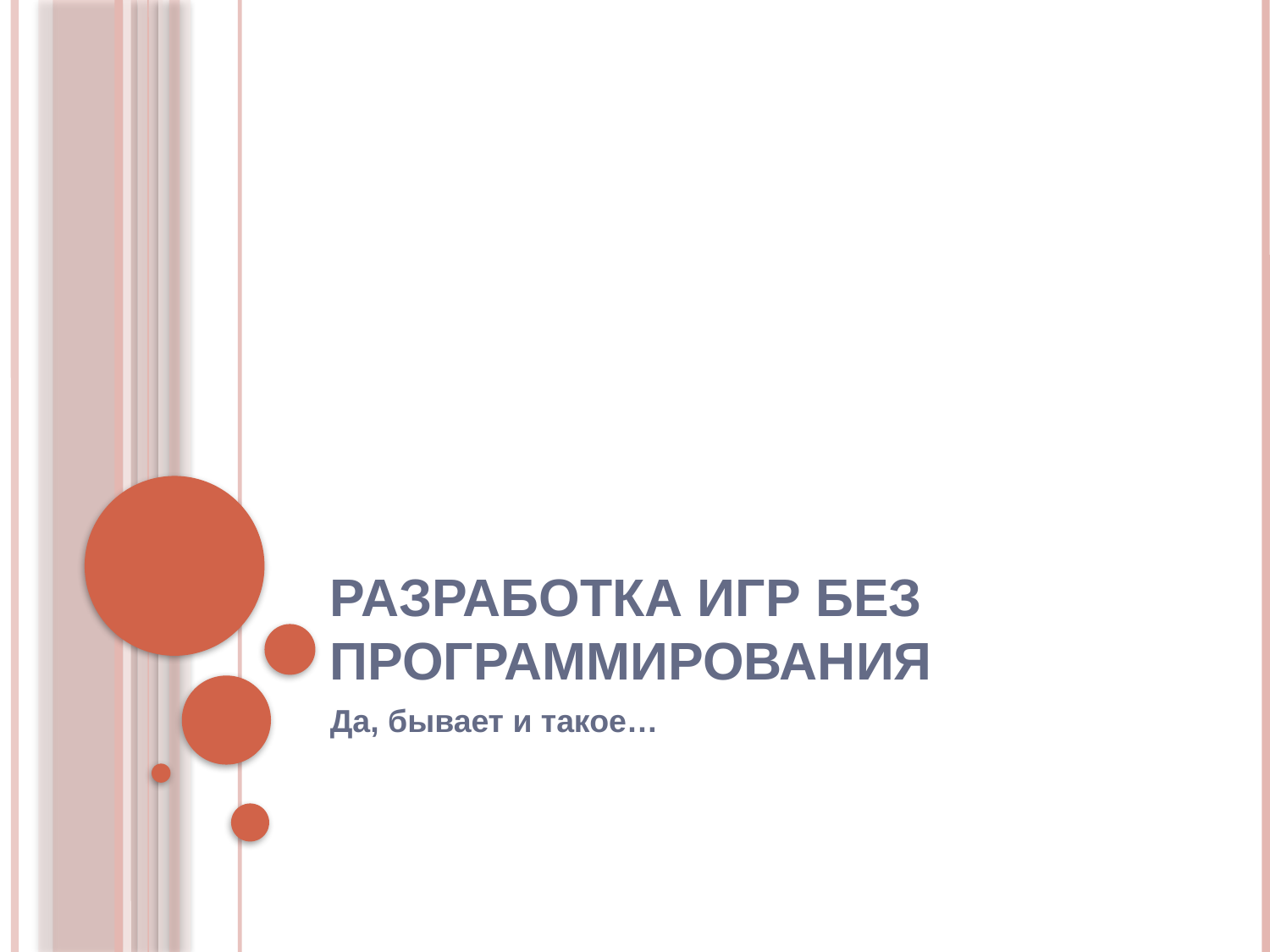

# Разработка игр без программирования
Да, бывает и такое…